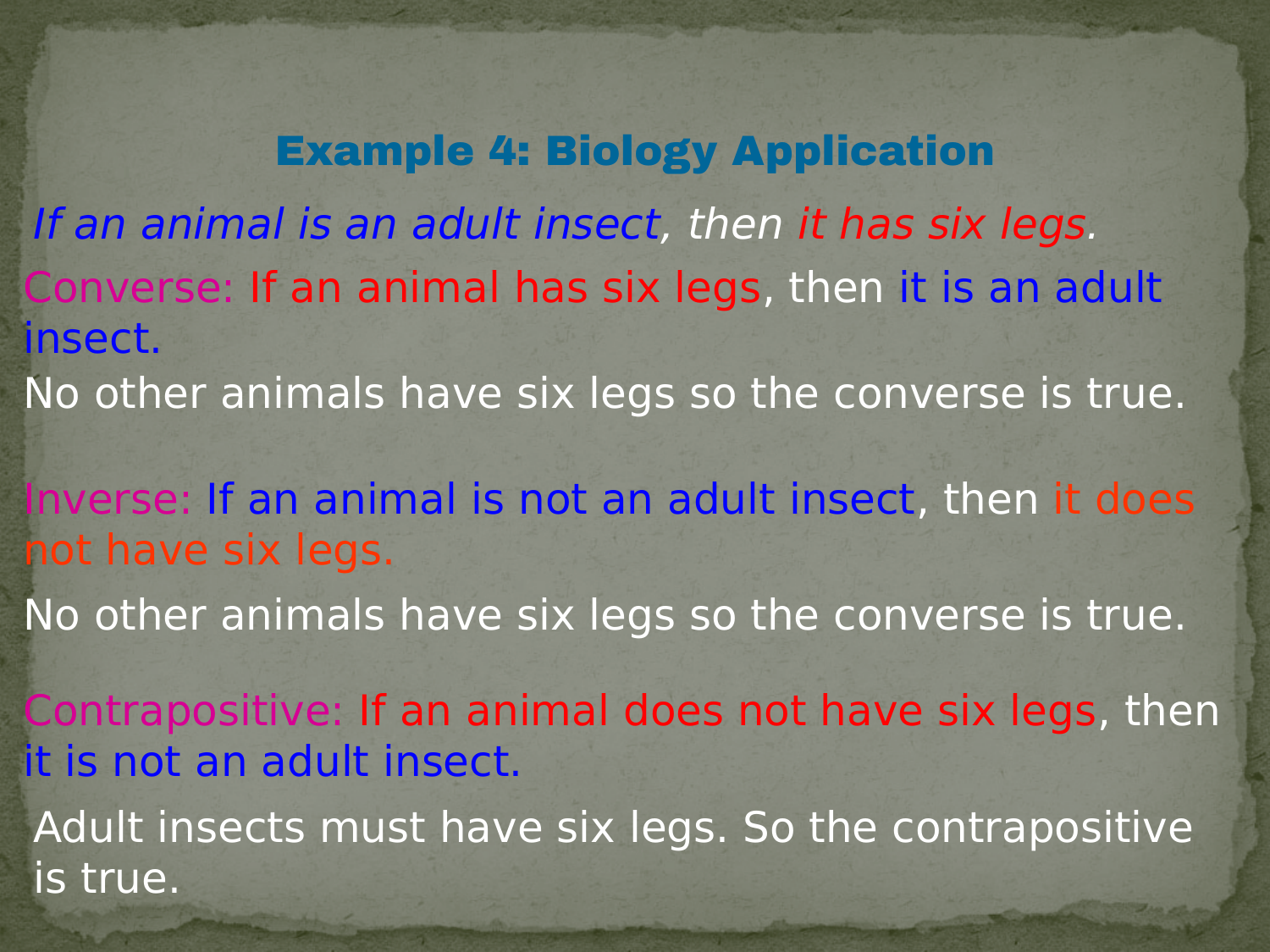

Example 4: Biology Application
If an animal is an adult insect, then it has six legs.
Converse: If an animal has six legs, then it is an adult insect.
No other animals have six legs so the converse is true.
Inverse: If an animal is not an adult insect, then it does not have six legs.
No other animals have six legs so the converse is true.
Contrapositive: If an animal does not have six legs, then it is not an adult insect.
Adult insects must have six legs. So the contrapositive is true.